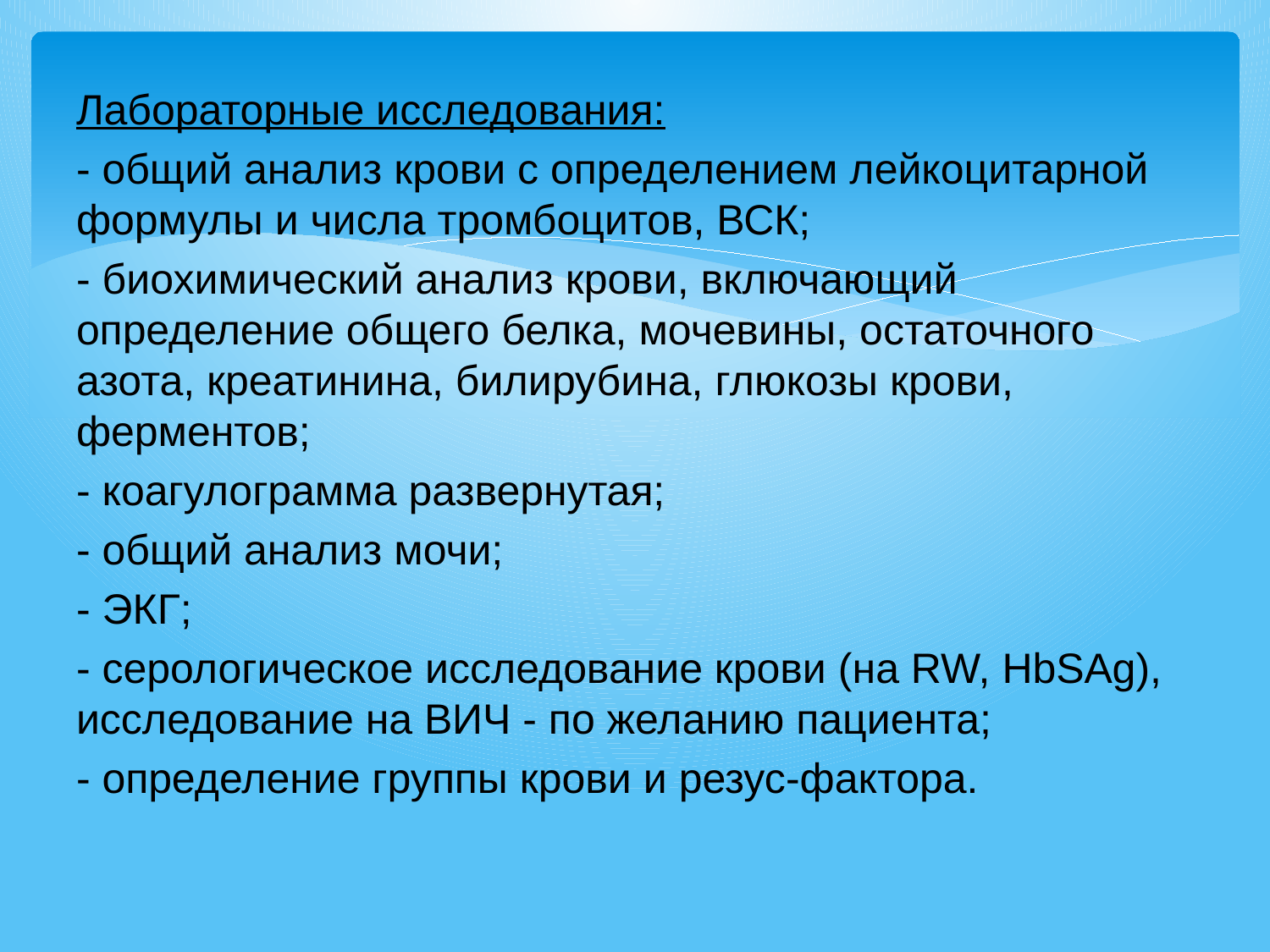

Лабораторные исследования:
- общий анализ крови с определением лейкоцитарной формулы и числа тромбоцитов, ВСК;
- биохимический анализ крови, включающий определение общего белка, мочевины, остаточного азота, креатинина, билирубина, глюкозы крови, ферментов;
- коагулограмма развернутая;
- общий анализ мочи;
- ЭКГ;
- серологическое исследование крови (на RW, HbSAg), исследование на ВИЧ - по желанию пациента;
- определение группы крови и резус-фактора.